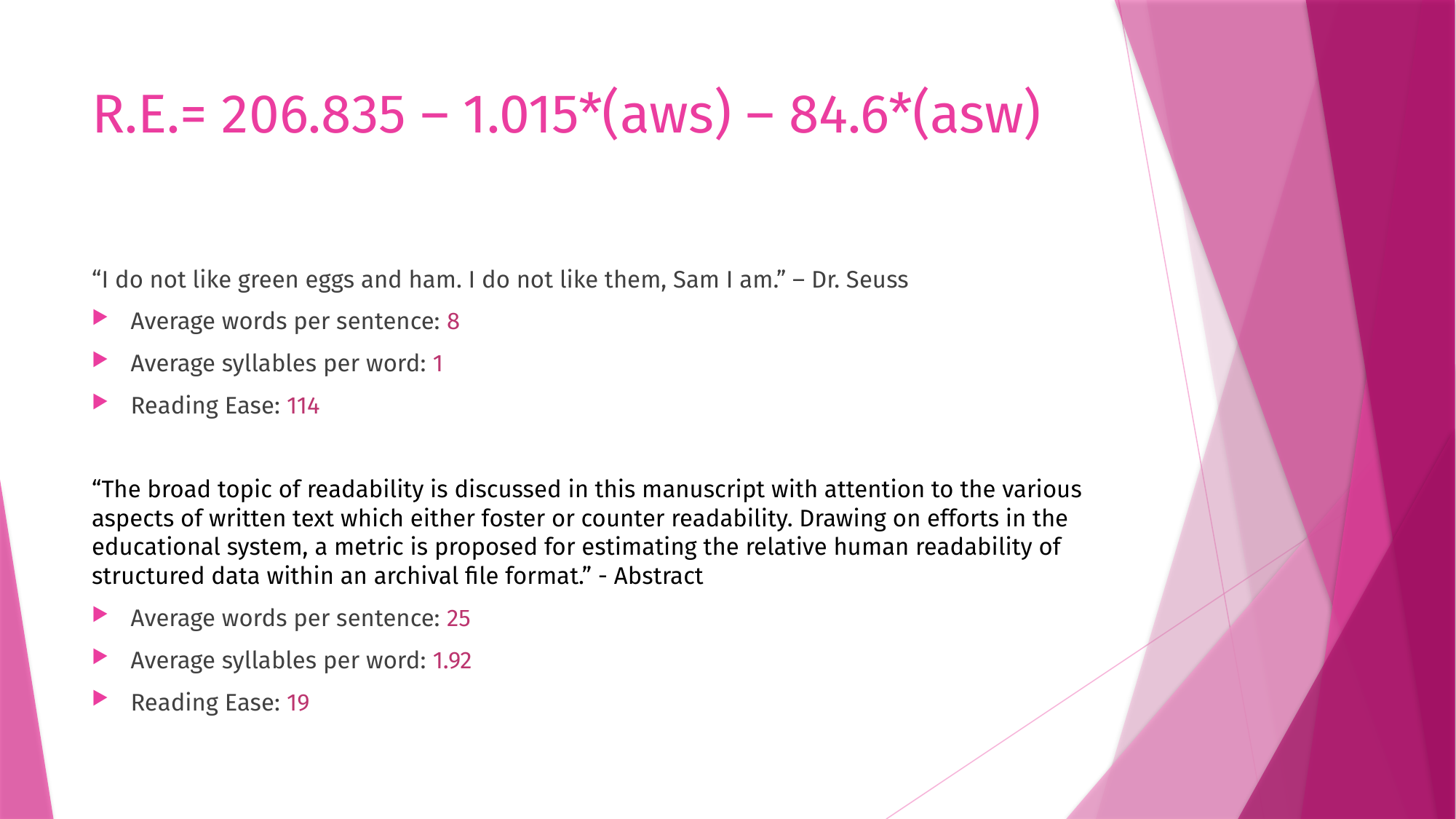

# R.E.= 206.835 – 1.015*(aws) – 84.6*(asw)
“I do not like green eggs and ham. I do not like them, Sam I am.” – Dr. Seuss
Average words per sentence: 8
Average syllables per word: 1
Reading Ease: 114

“The broad topic of readability is discussed in this manuscript with attention to the various aspects of written text which either foster or counter readability. Drawing on efforts in the educational system, a metric is proposed for estimating the relative human readability of structured data within an archival file format.” - Abstract
Average words per sentence: 25
Average syllables per word: 1.92
Reading Ease: 19